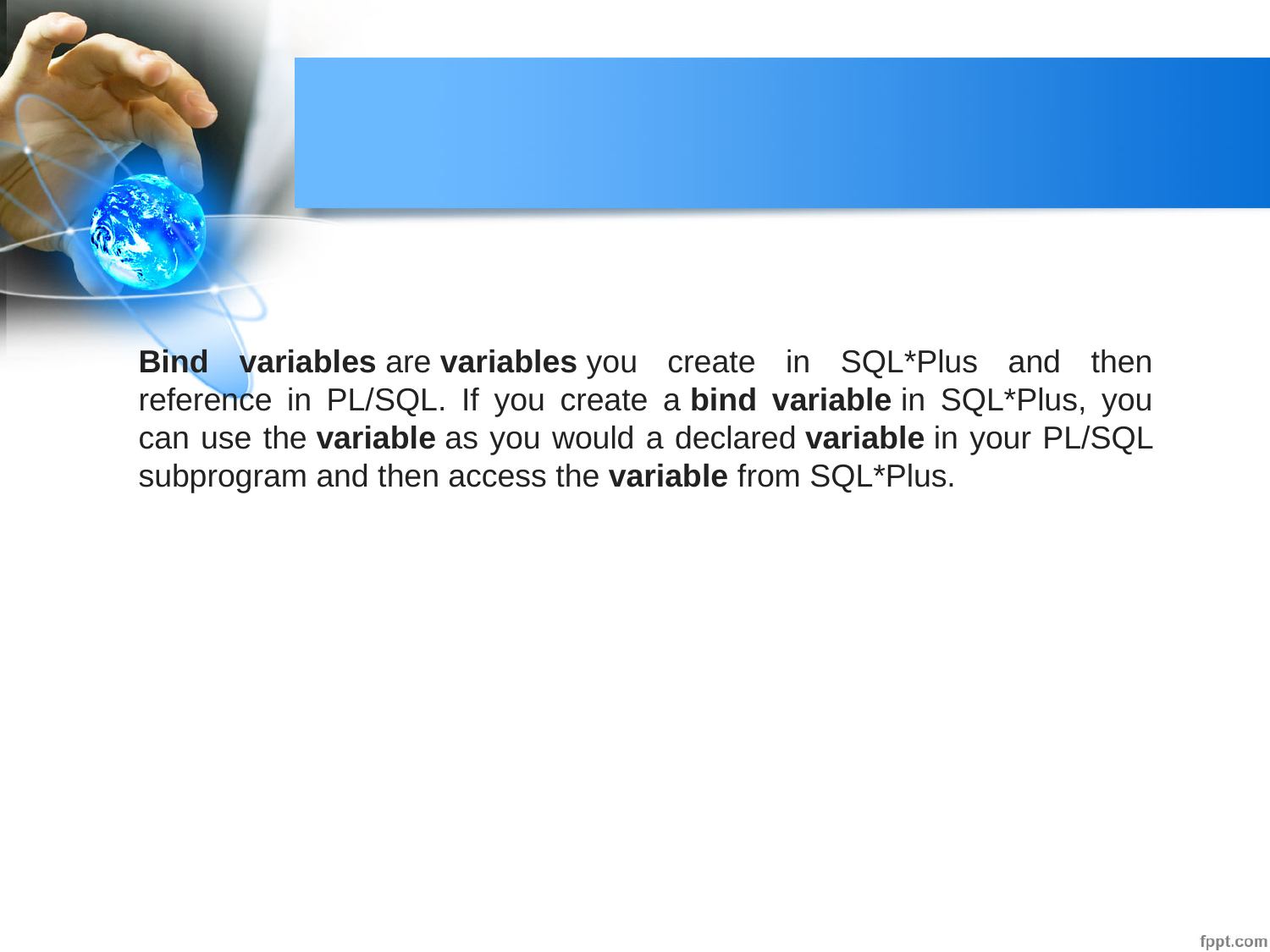

Bind variables are variables you create in SQL*Plus and then reference in PL/SQL. If you create a bind variable in SQL*Plus, you can use the variable as you would a declared variable in your PL/SQL subprogram and then access the variable from SQL*Plus.